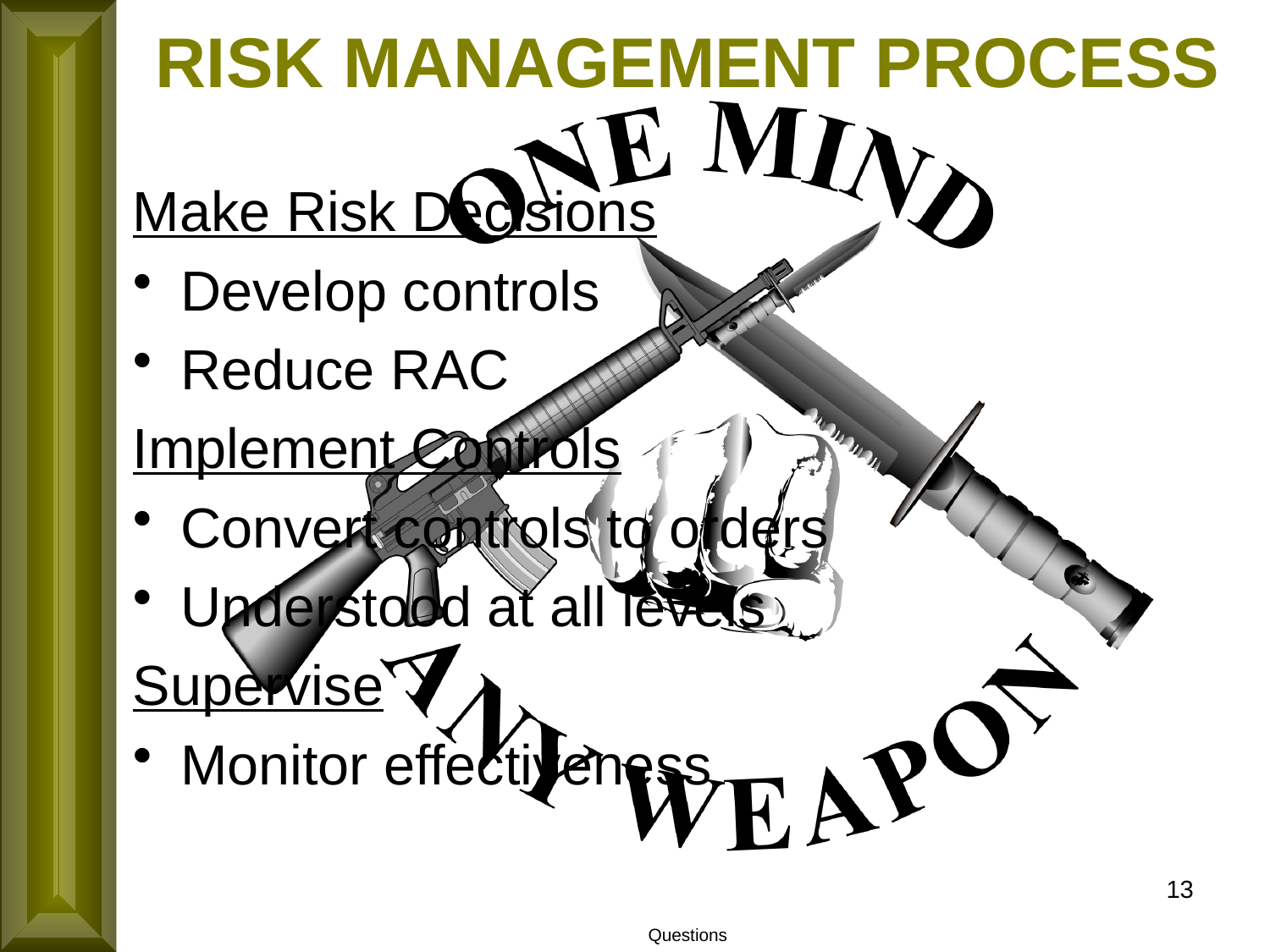

RISK MANAGEMENT PROCESS
Make Risk Decisions
Develop controls
Reduce RAC
Implement Controls
Convert controls to orders
Understood at all levels
Supervise
Monitor effectiveness

13
Questions